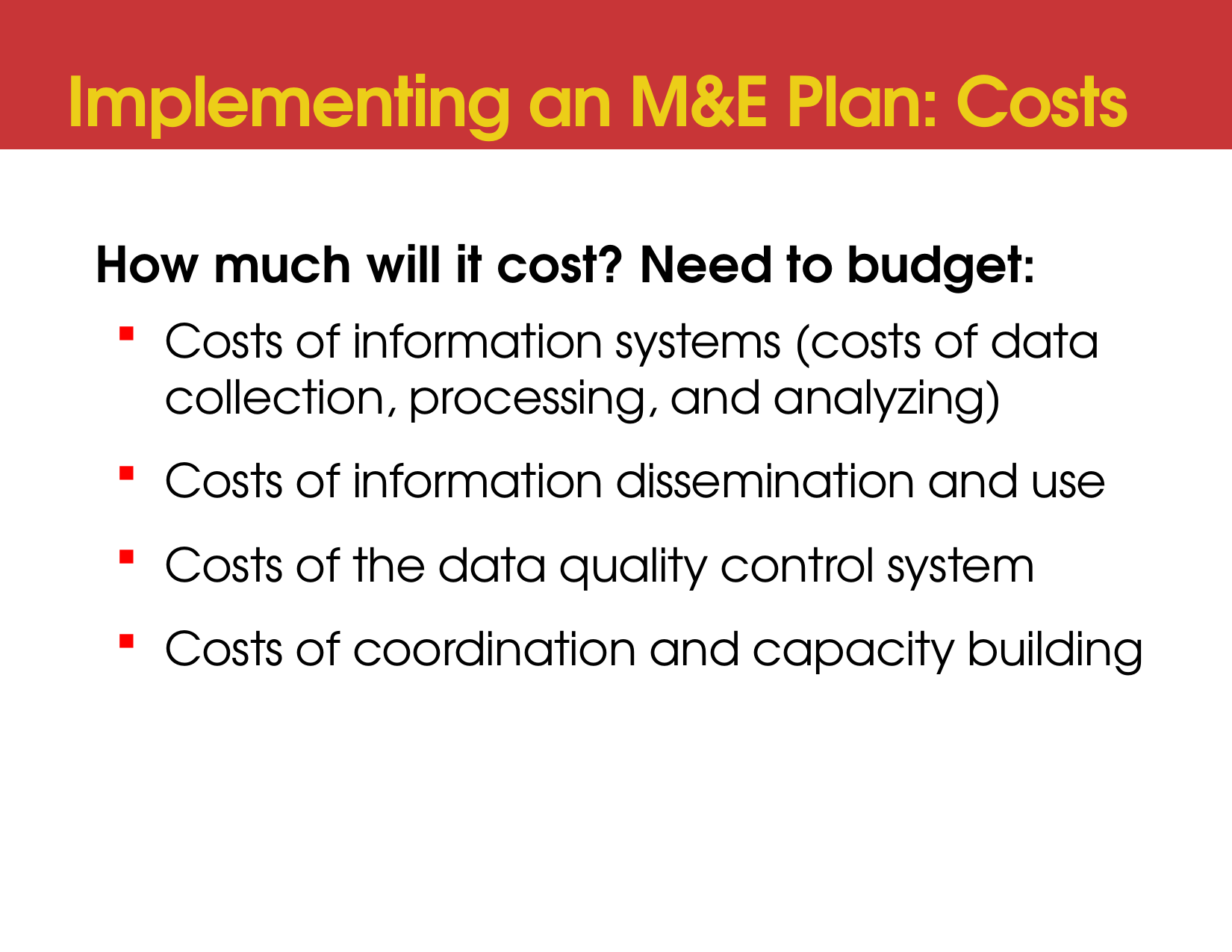

# Implementing an M&E Plan: Costs
How much will it cost? Need to budget:
Costs of information systems (costs of data collection, processing, and analyzing)
Costs of information dissemination and use
Costs of the data quality control system
Costs of coordination and capacity building